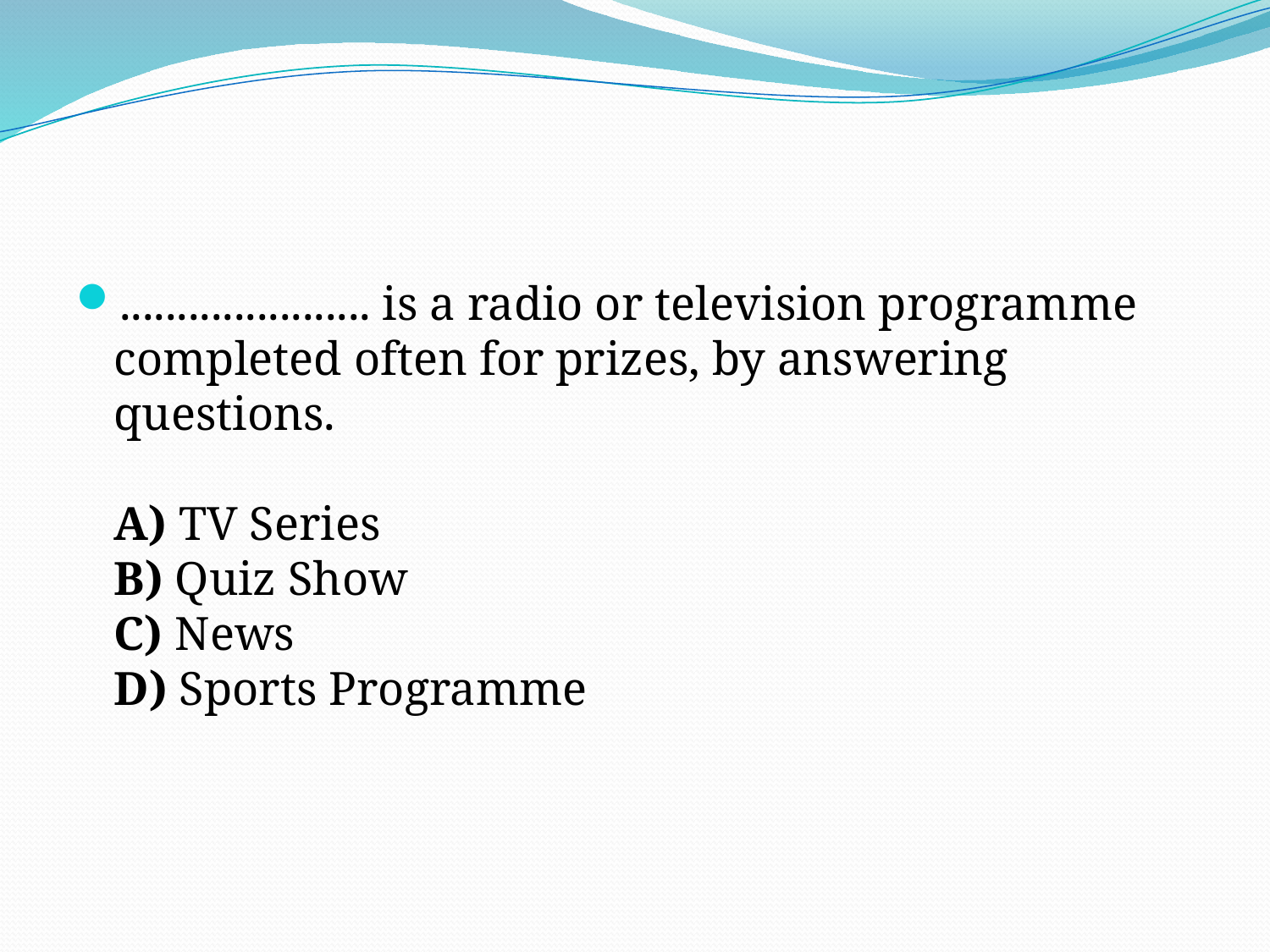

#
...................... is a radio or television programme completed often for prizes, by answering questions. 
A) TV Series 
B) Quiz Show 
C) News 
D) Sports Programme